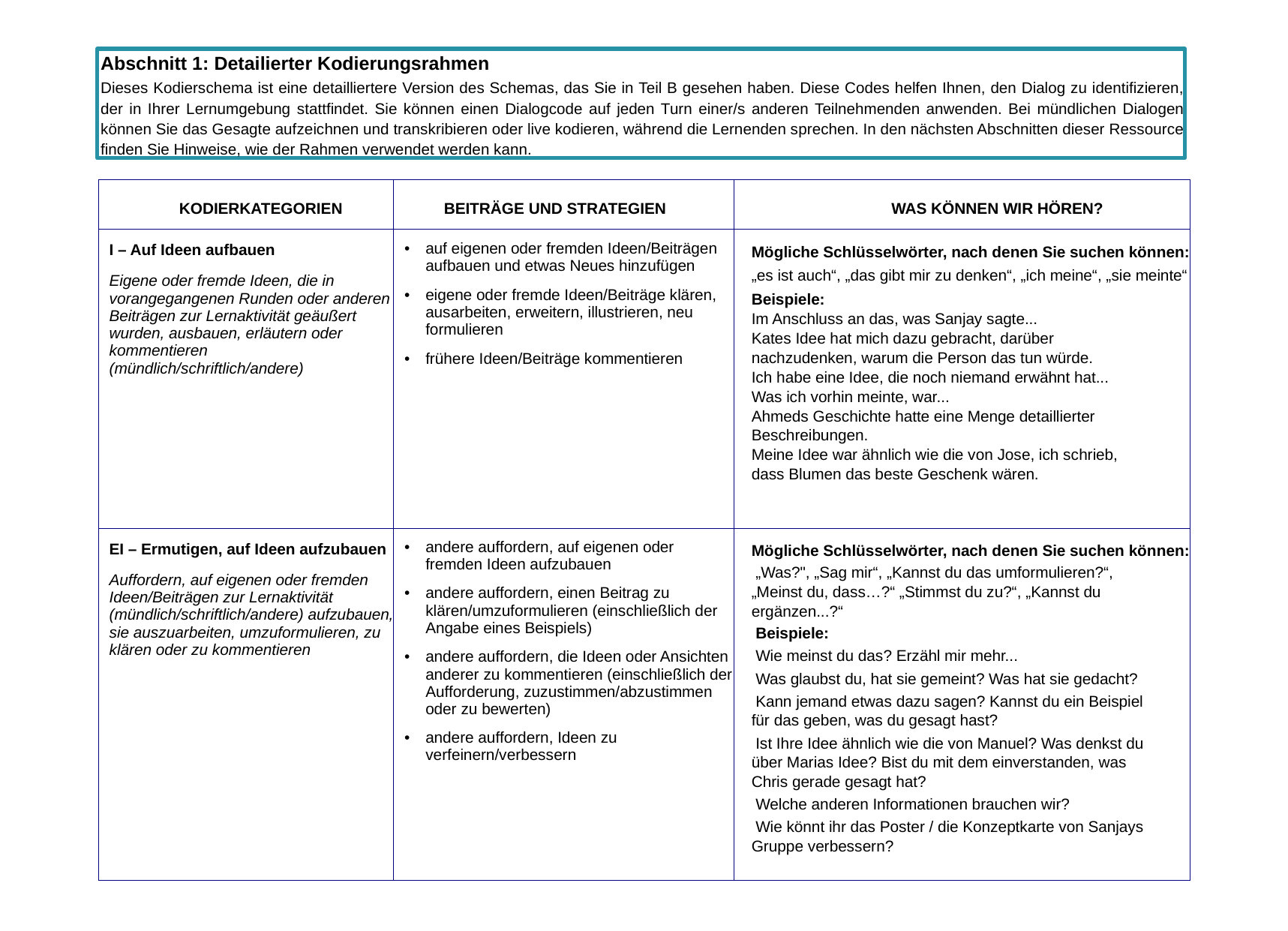

Abschnitt 1: Detailierter Kodierungsrahmen
Dieses Kodierschema ist eine detailliertere Version des Schemas, das Sie in Teil B gesehen haben. Diese Codes helfen Ihnen, den Dialog zu identifizieren, der in Ihrer Lernumgebung stattfindet. Sie können einen Dialogcode auf jeden Turn einer/s anderen Teilnehmenden anwenden. Bei mündlichen Dialogen können Sie das Gesagte aufzeichnen und transkribieren oder live kodieren, während die Lernenden sprechen. In den nächsten Abschnitten dieser Ressource finden Sie Hinweise, wie der Rahmen verwendet werden kann.
| KODIERKATEGORIEN | BEITRÄGE UND STRATEGIEN | WAS KÖNNEN WIR HÖREN? |
| --- | --- | --- |
| I – Auf Ideen aufbauen Eigene oder fremde Ideen, die in vorangegangenen Runden oder anderen Beiträgen zur Lernaktivität geäußert wurden, ausbauen, erläutern oder kommentieren (mündlich/schriftlich/andere) | auf eigenen oder fremden Ideen/Beiträgen aufbauen und etwas Neues hinzufügen eigene oder fremde Ideen/Beiträge klären, ausarbeiten, erweitern, illustrieren, neu formulieren frühere Ideen/Beiträge kommentieren | Mögliche Schlüsselwörter, nach denen Sie suchen können: „es ist auch“, „das gibt mir zu denken“, „ich meine“, „sie meinte“ Beispiele: Im Anschluss an das, was Sanjay sagte... Kates Idee hat mich dazu gebracht, darüber nachzudenken, warum die Person das tun würde. Ich habe eine Idee, die noch niemand erwähnt hat... Was ich vorhin meinte, war... Ahmeds Geschichte hatte eine Menge detaillierter Beschreibungen. Meine Idee war ähnlich wie die von Jose, ich schrieb, dass Blumen das beste Geschenk wären. |
| EI – Ermutigen, auf Ideen aufzubauen Auffordern, auf eigenen oder fremden Ideen/Beiträgen zur Lernaktivität (mündlich/schriftlich/andere) aufzubauen, sie auszuarbeiten, umzuformulieren, zu klären oder zu kommentieren | andere auffordern, auf eigenen oder fremden Ideen aufzubauen andere auffordern, einen Beitrag zu klären/umzuformulieren (einschließlich der Angabe eines Beispiels) andere auffordern, die Ideen oder Ansichten anderer zu kommentieren (einschließlich der Aufforderung, zuzustimmen/abzustimmen oder zu bewerten) andere auffordern, Ideen zu verfeinern/verbessern | Mögliche Schlüsselwörter, nach denen Sie suchen können: „Was?", „Sag mir“, „Kannst du das umformulieren?“, „Meinst du, dass…?“ „Stimmst du zu?“, „Kannst du ergänzen...?“ Beispiele: Wie meinst du das? Erzähl mir mehr... Was glaubst du, hat sie gemeint? Was hat sie gedacht? Kann jemand etwas dazu sagen? Kannst du ein Beispiel für das geben, was du gesagt hast? Ist Ihre Idee ähnlich wie die von Manuel? Was denkst du über Marias Idee? Bist du mit dem einverstanden, was Chris gerade gesagt hat? Welche anderen Informationen brauchen wir? Wie könnt ihr das Poster / die Konzeptkarte von Sanjays Gruppe verbessern? |